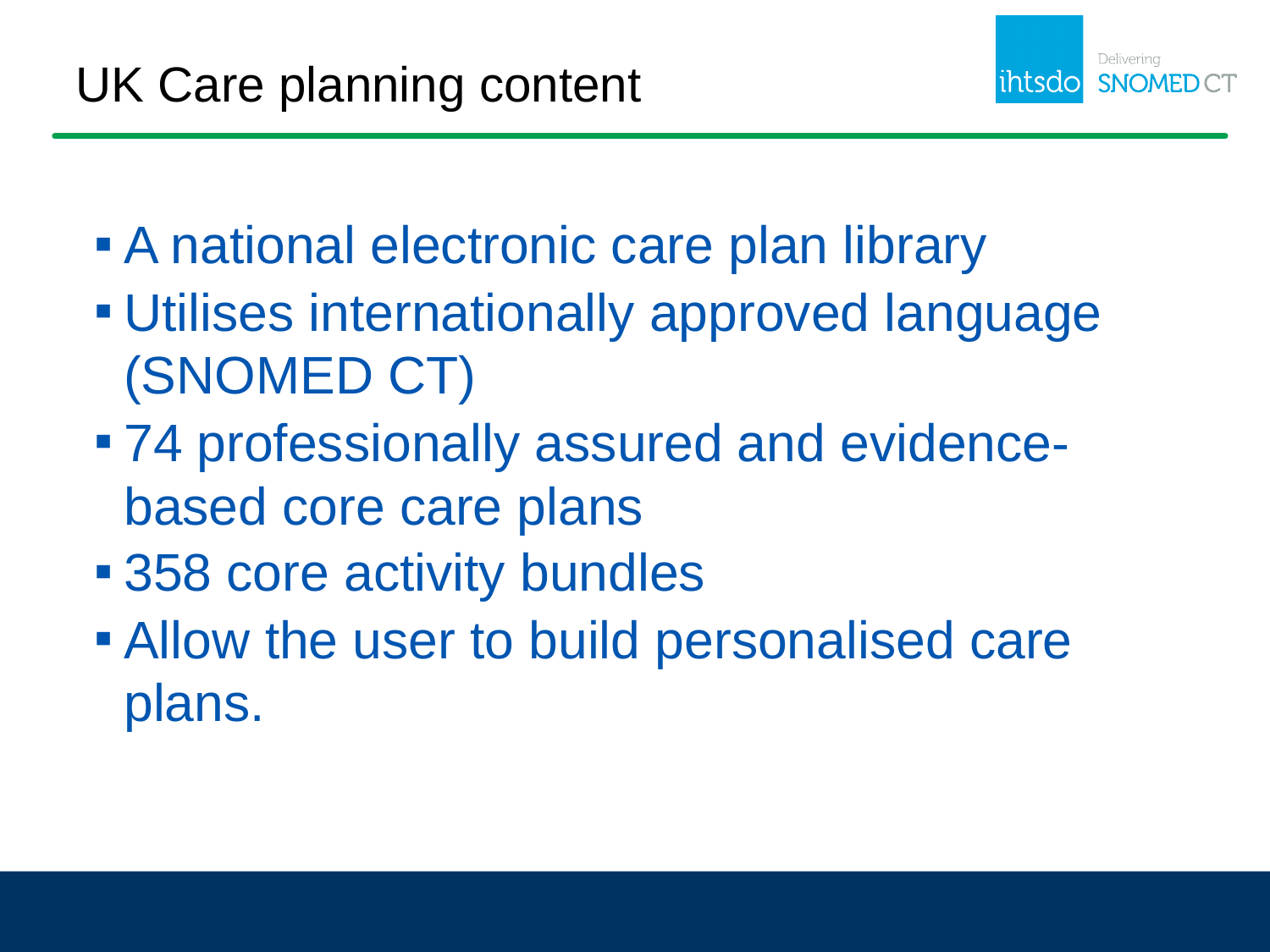

UK Care planning content
A national electronic care plan library
Utilises internationally approved language (SNOMED CT)
74 professionally assured and evidence-based core care plans
358 core activity bundles
Allow the user to build personalised care plans.